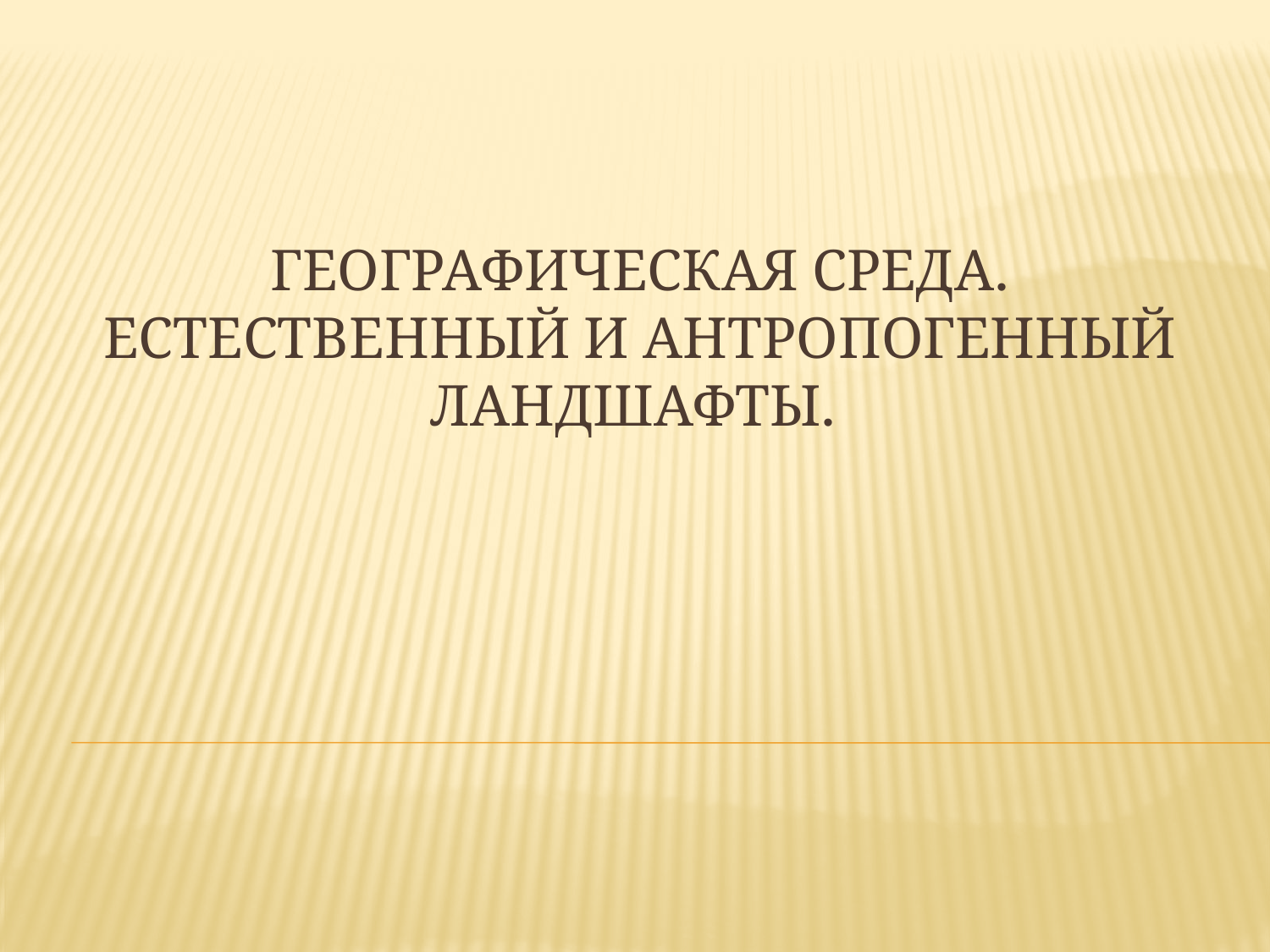

# Географическая среда. Естественный и антропогенный ландшафты.